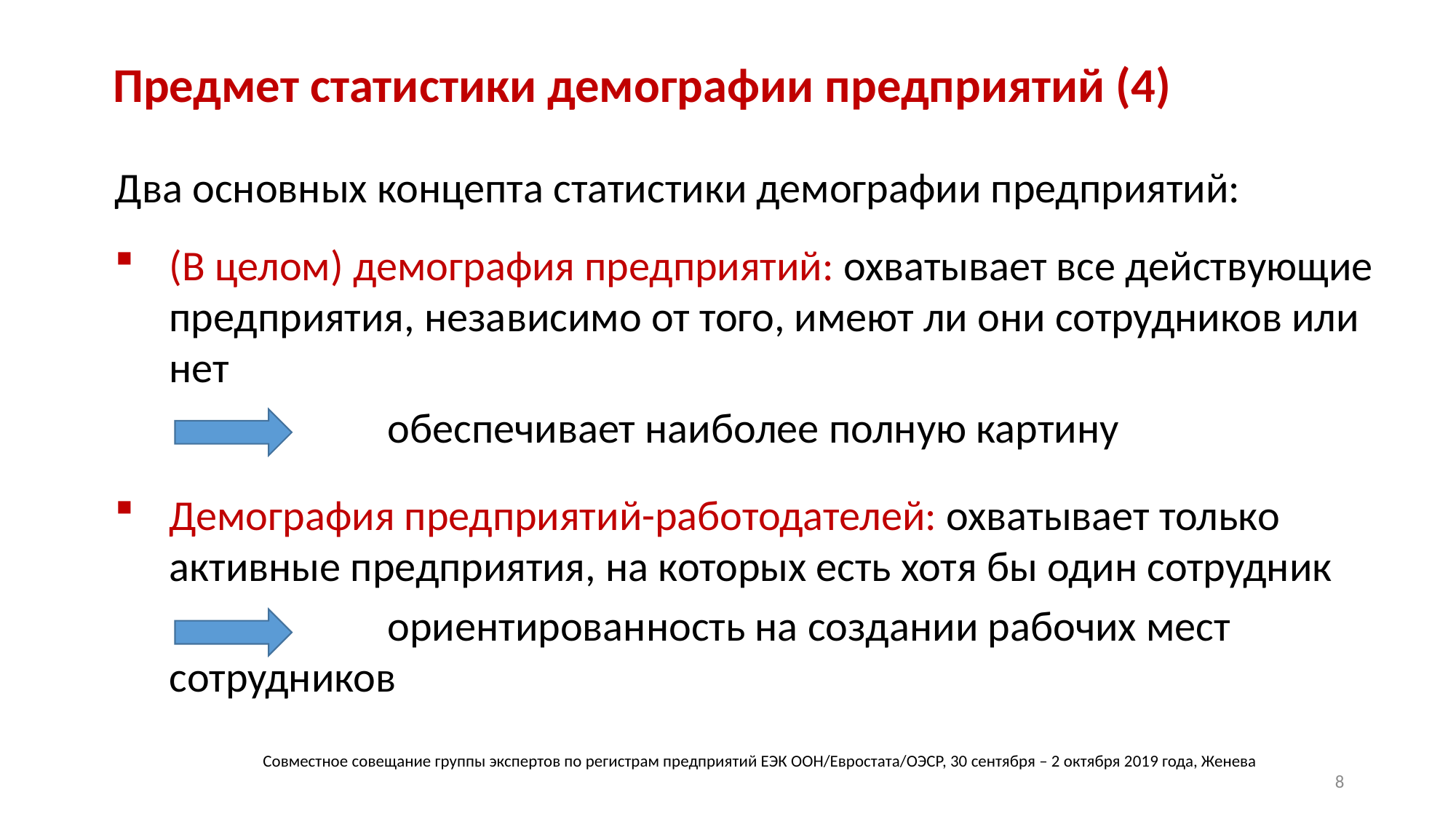

# Предмет статистики демографии предприятий (4)
Два основных концепта статистики демографии предприятий:
(В целом) демография предприятий: охватывает все действующие предприятия, независимо от того, имеют ли они сотрудников или нет
		обеспечивает наиболее полную картину
Демография предприятий-работодателей: охватывает только активные предприятия, на которых есть хотя бы один сотрудник
		ориентированность на создании рабочих мест сотрудников

Совместное совещание группы экспертов по регистрам предприятий ЕЭК ООН/Евростата/ОЭСР, 30 сентября – 2 октября 2019 года, Женева
8